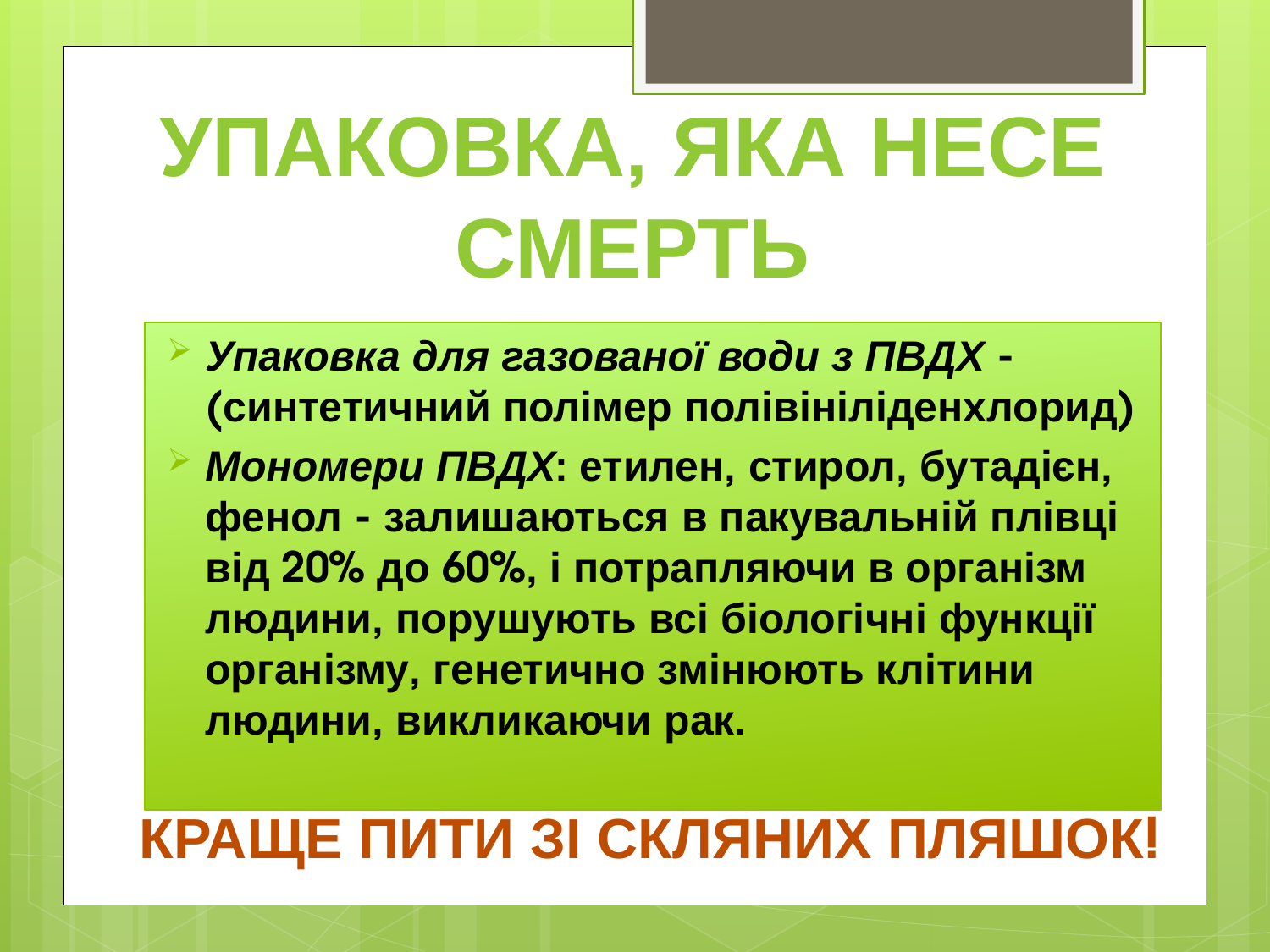

# Упаковка, яка несе смерть
Упаковка для газованої води з ПВДХ -(синтетичний полімер полівініліденхлорид)
Мономери ПВДХ: етилен, стирол, бутадієн, фенол - залишаються в пакувальній плівці від 20% до 60%, і потрапляючи в організм людини, порушують всі біологічні функції організму, генетично змінюють клітини людини, викликаючи рак.
Краще пити зі скляних пляшок!